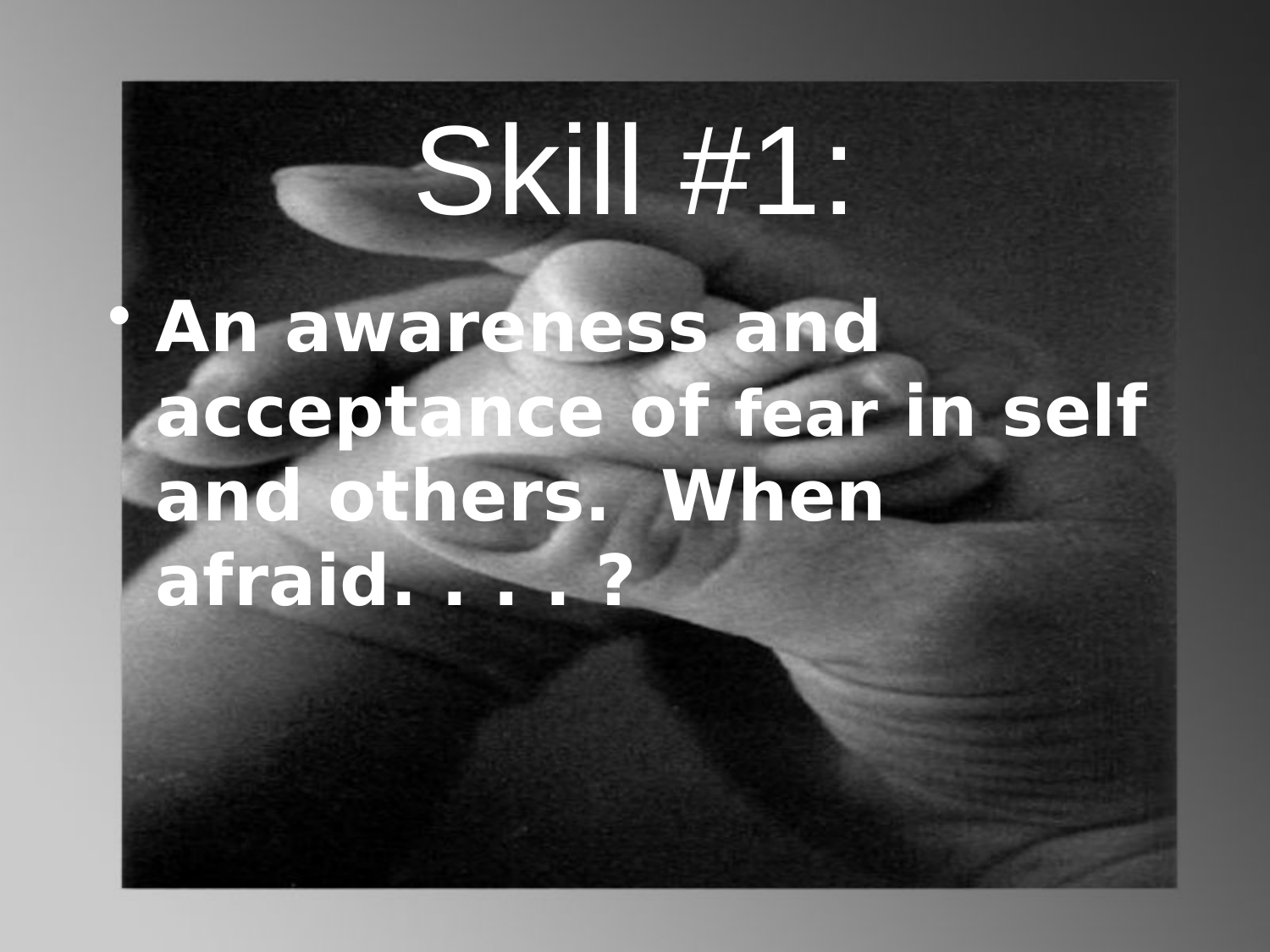

# Skill #1:
An awareness and acceptance of fear in self and others.  When afraid. . . . ?